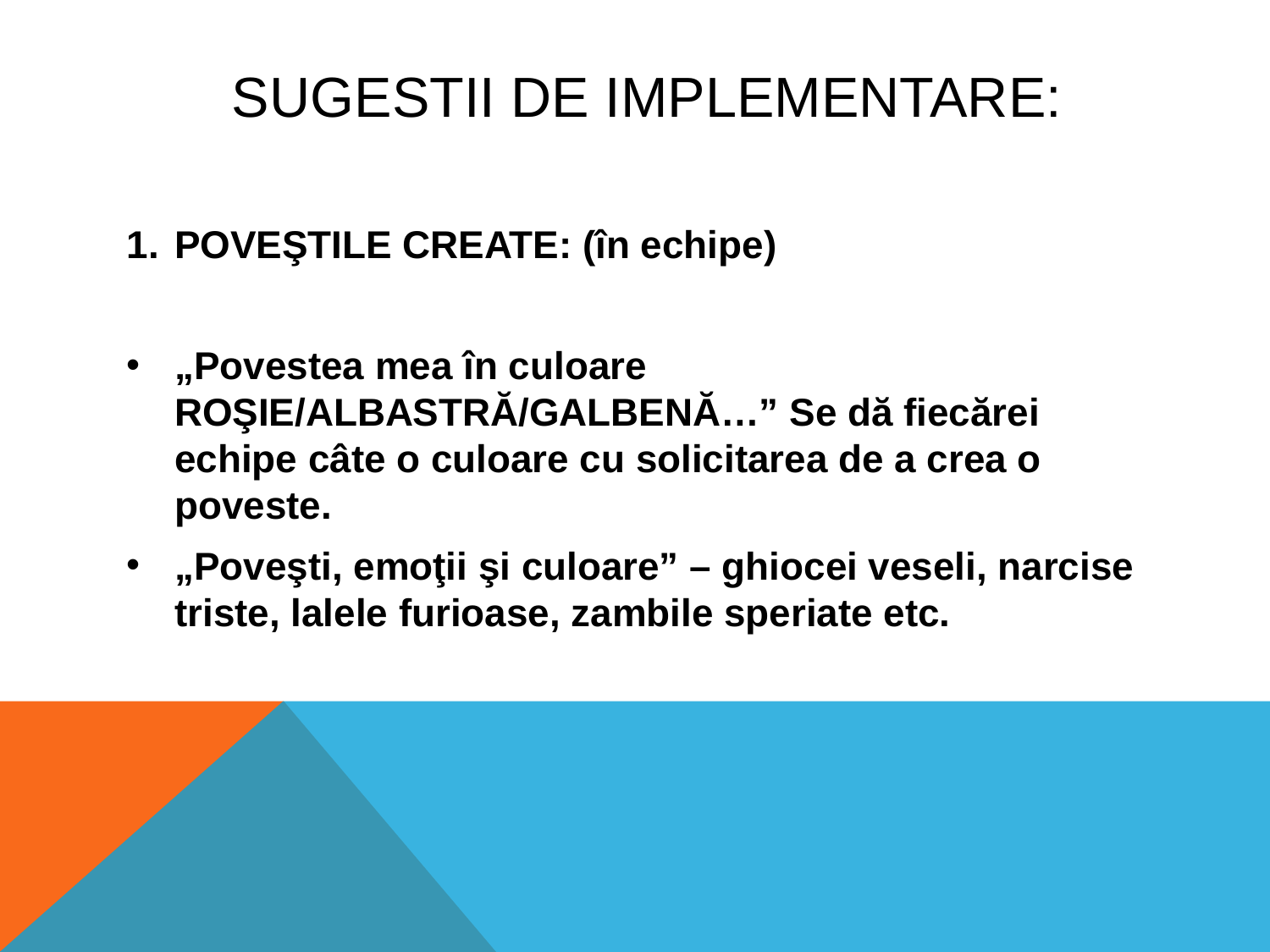

# SUGESTII DE IMPLEMENTARE:

POVEŞTILE CREATE: (în echipe)

„Povestea mea în culoare ROŞIE/ALBASTRĂ/GALBENĂ…” Se dă fiecărei echipe câte o culoare cu solicitarea de a crea o poveste.
„Poveşti, emoţii şi culoare” – ghiocei veseli, narcise triste, lalele furioase, zambile speriate etc.